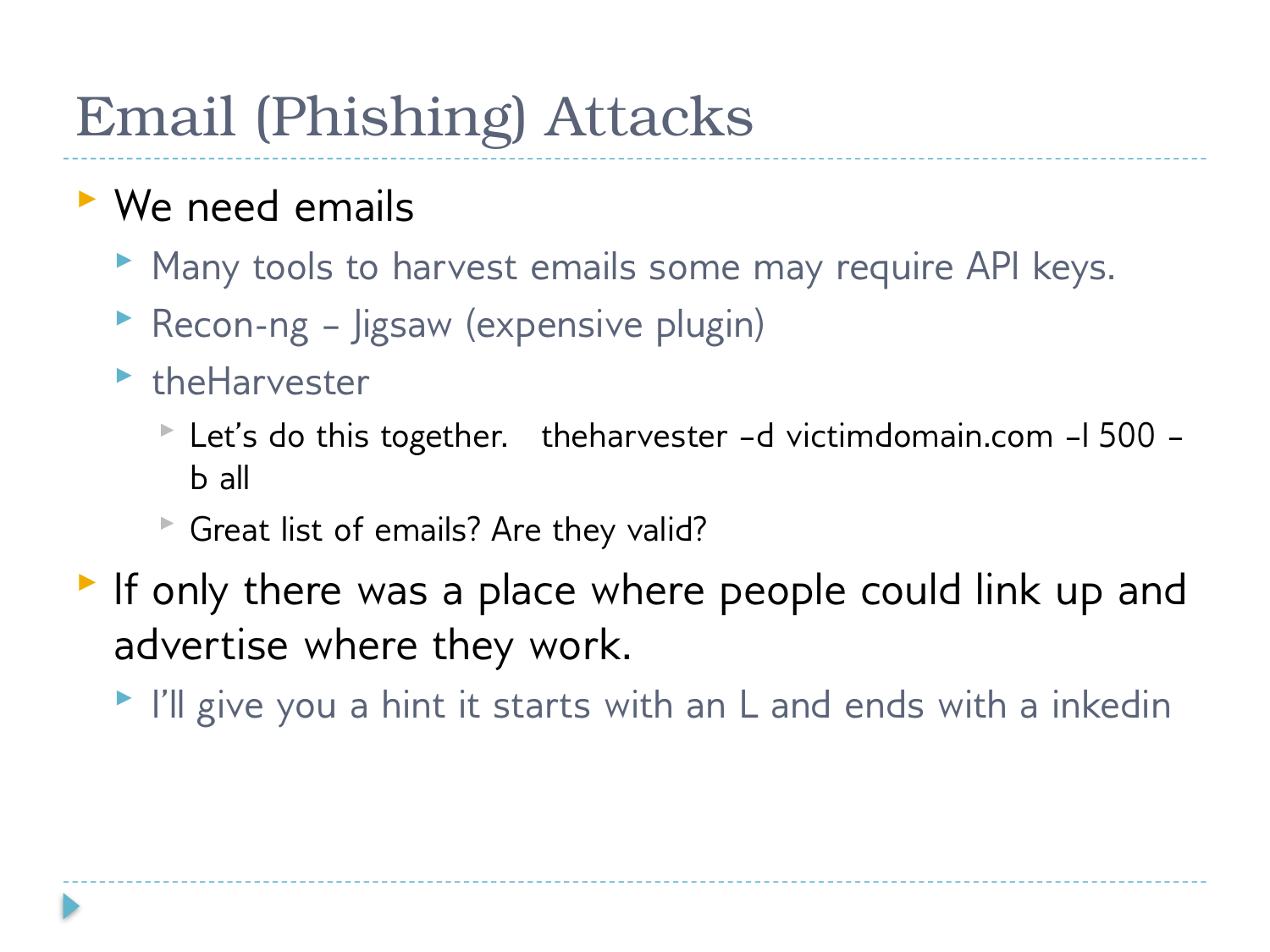

# Email (Phishing) Attacks
We need emails
Many tools to harvest emails some may require API keys.
Recon-ng – Jigsaw (expensive plugin)
theHarvester
Let’s do this together.   theharvester –d victimdomain.com –l 500 –b all
Great list of emails? Are they valid?
If only there was a place where people could link up and advertise where they work.
I’ll give you a hint it starts with an L and ends with a inkedin